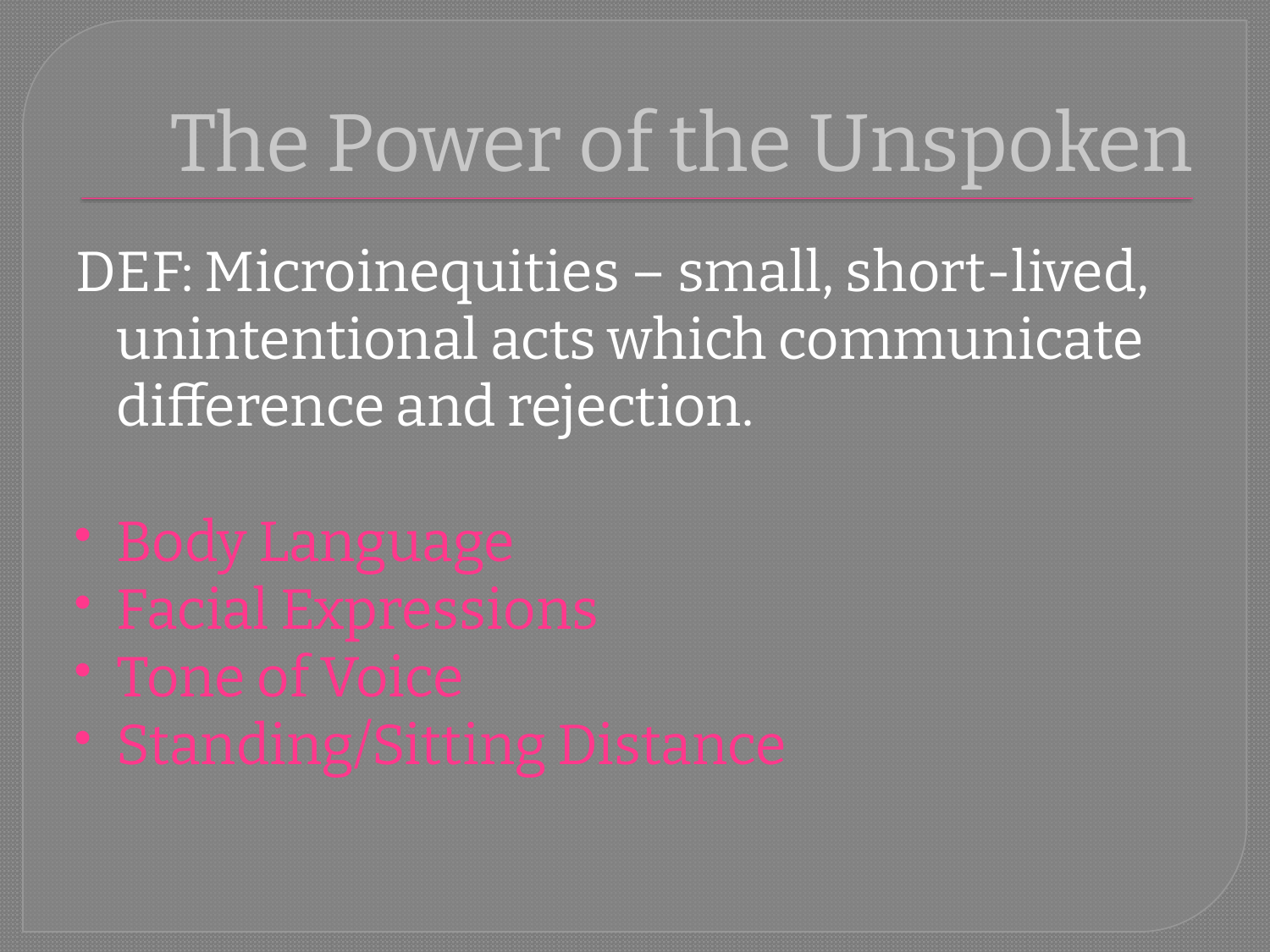

# The Power of the Unspoken
DEF: Microinequities – small, short-lived, unintentional acts which communicate difference and rejection.

Body Language
Facial Expressions
Tone of Voice
Standing/Sitting Distance